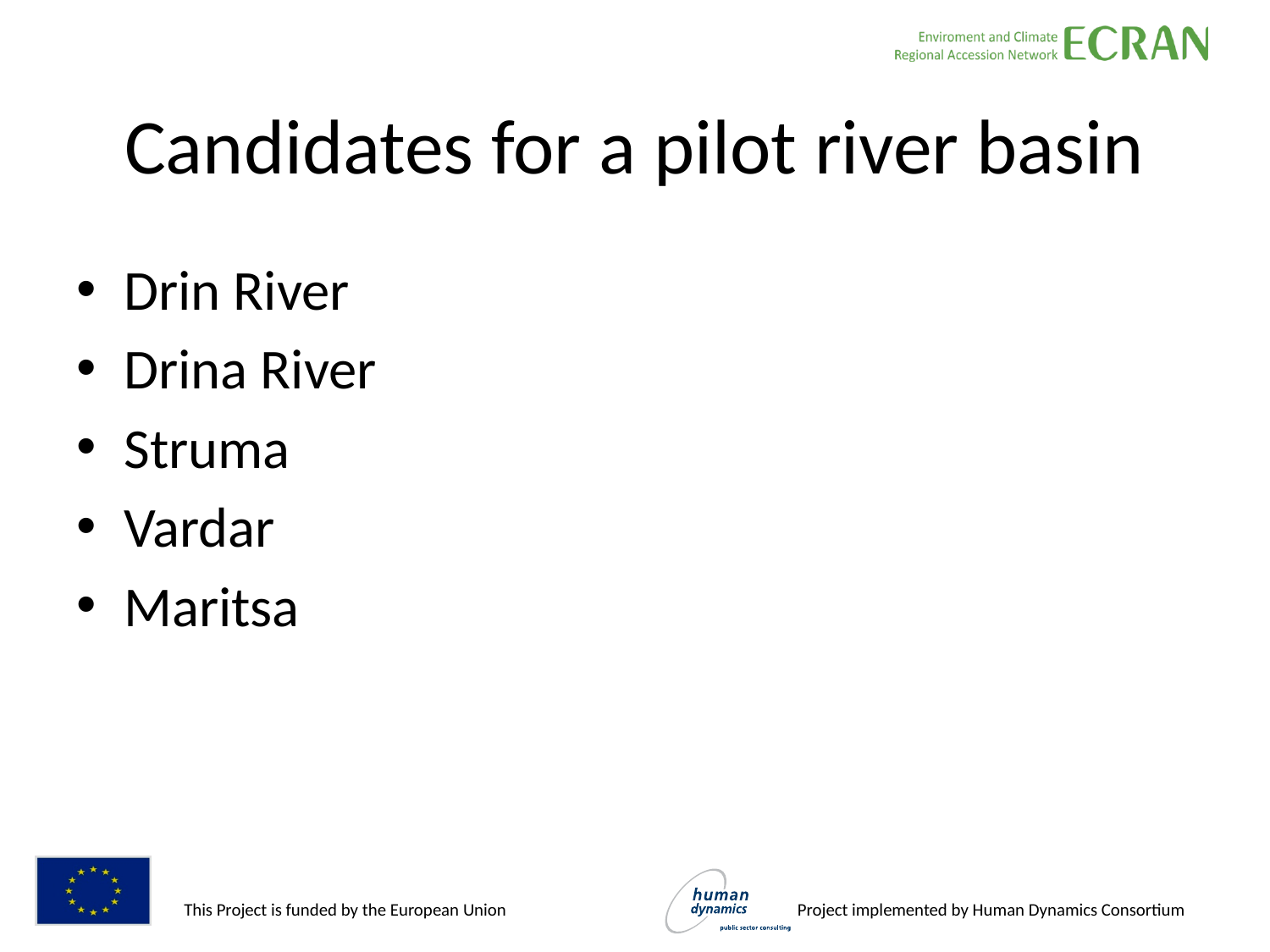

# Candidates for a pilot river basin
Drin River
Drina River
Struma
Vardar
Maritsa